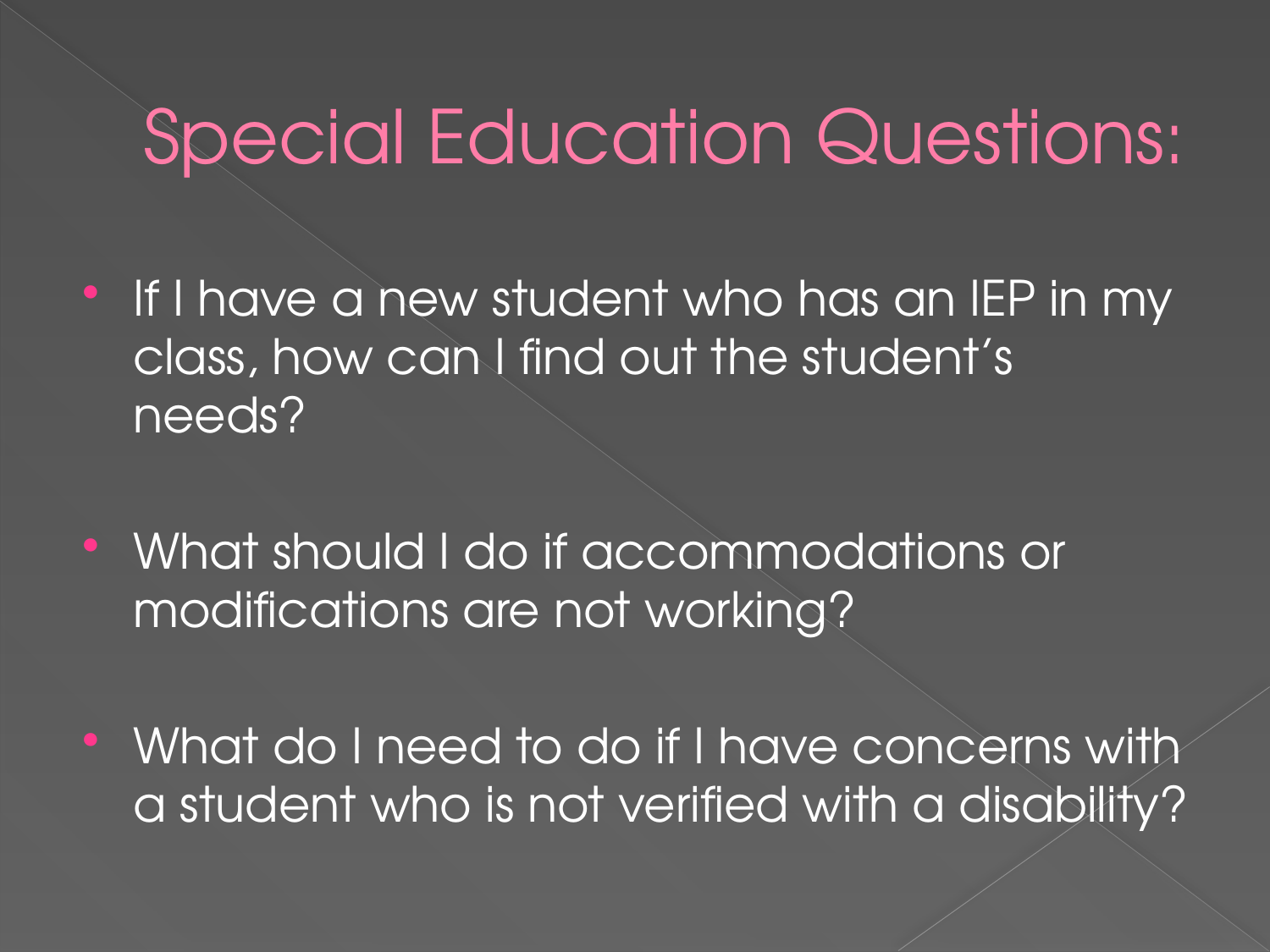

# Special Education Questions:
If I have a new student who has an IEP in my class, how can I find out the student’s needs?

What should I do if accommodations or modifications are not working?

What do I need to do if I have concerns with a student who is not verified with a disability?